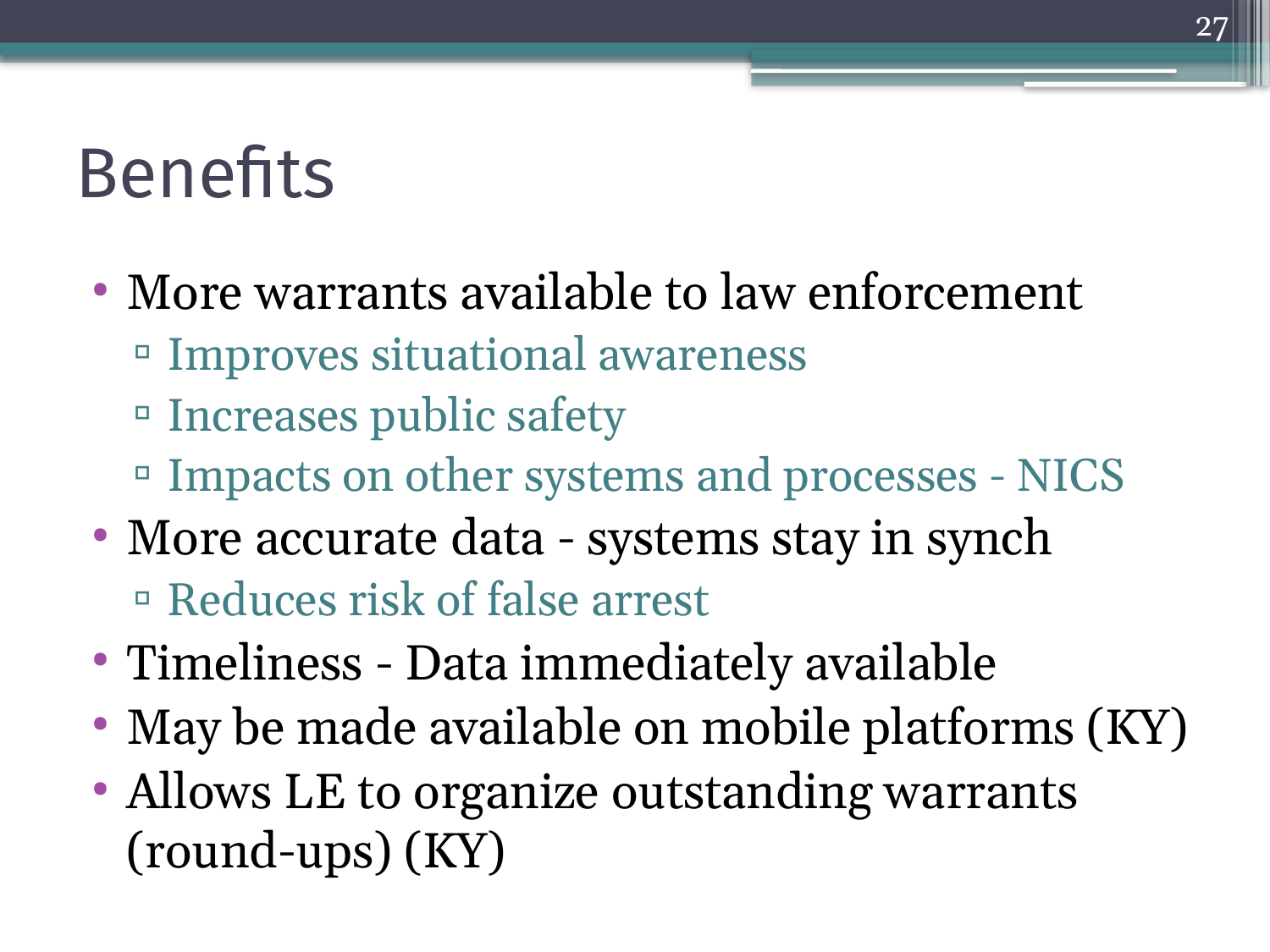

27
# Benefits
More warrants available to law enforcement
Improves situational awareness
Increases public safety
Impacts on other systems and processes - NICS
More accurate data - systems stay in synch
Reduces risk of false arrest
Timeliness - Data immediately available
May be made available on mobile platforms (KY)
Allows LE to organize outstanding warrants (round-ups) (KY)